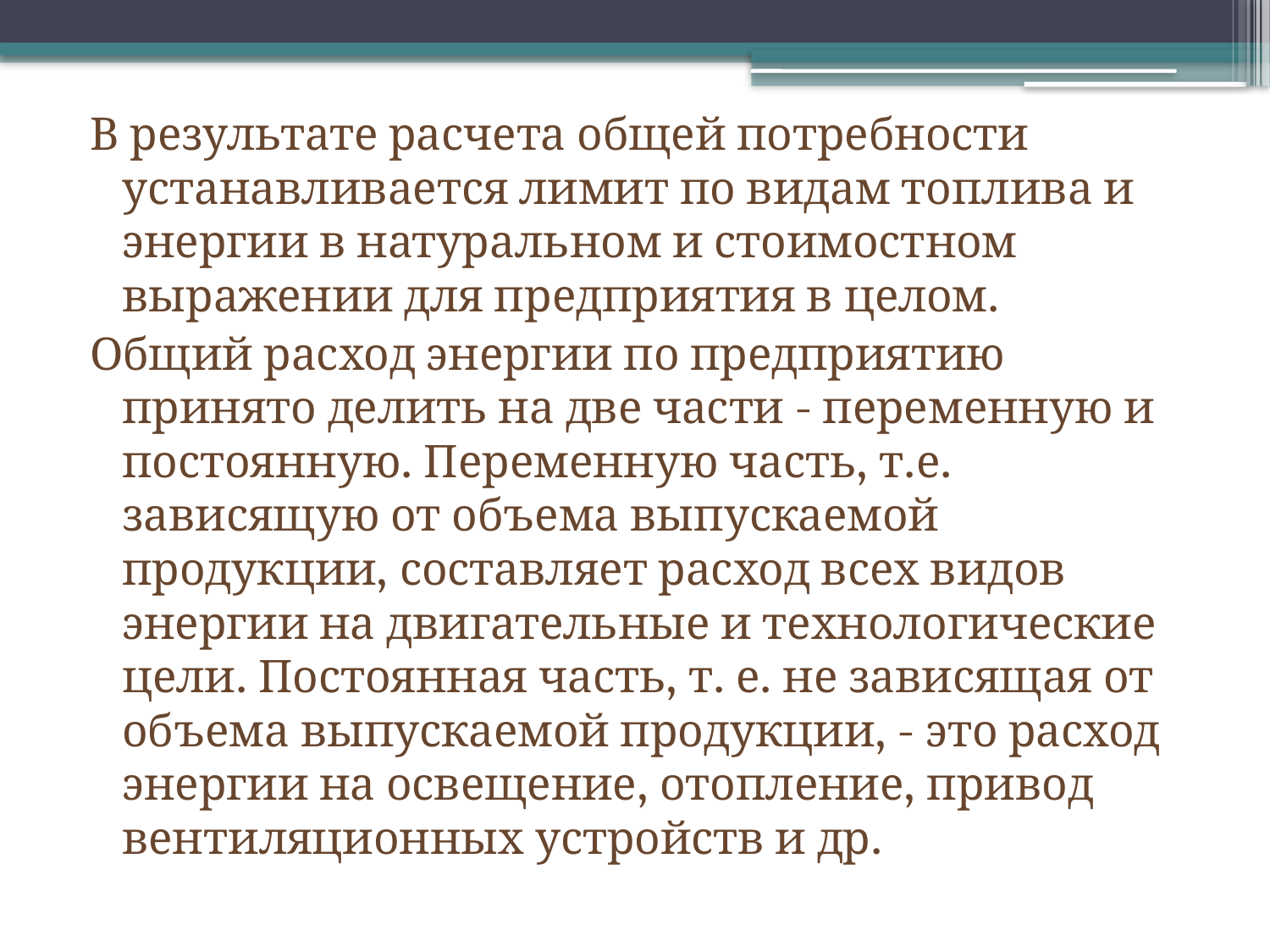

В результате расчета общей потребности устанавливается лимит по видам топлива и энергии в натуральном и стоимостном выражении для предприятия в целом.
Общий расход энергии по предприятию принято делить на две части - переменную и постоянную. Переменную часть, т.е. зависящую от объема выпускаемой продукции, составляет расход всех видов энергии на двигательные и технологические цели. Постоянная часть, т. е. не зависящая от объема выпускаемой продукции, - это расход энергии на освещение, отопление, привод вентиляционных устройств и др.